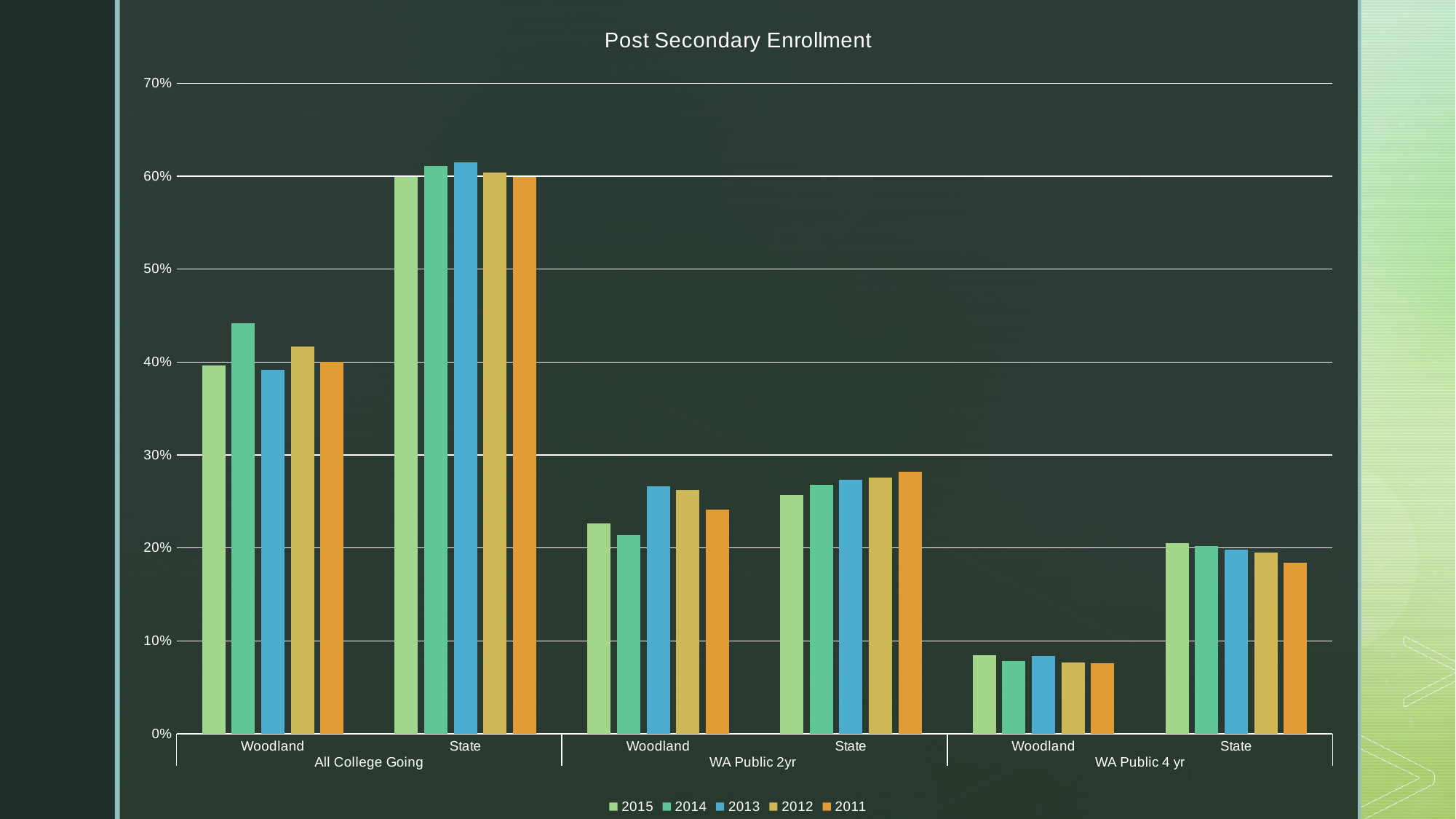

### Chart: Post Secondary Enrollment

| Category | 2015 | 2014 | 2013 | 2012 | 2011 |
|---|---|---|---|---|---|
| Woodland | 0.396 | 0.442 | 0.392 | 0.417 | 0.4 |
| State | 0.599 | 0.611 | 0.615 | 0.604 | 0.599 |
| Woodland | 0.226 | 0.214 | 0.266 | 0.262 | 0.241 |
| State | 0.257 | 0.268 | 0.273 | 0.276 | 0.282 |
| Woodland | 0.085 | 0.078 | 0.084 | 0.077 | 0.076 |
| State | 0.205 | 0.202 | 0.198 | 0.195 | 0.184 |